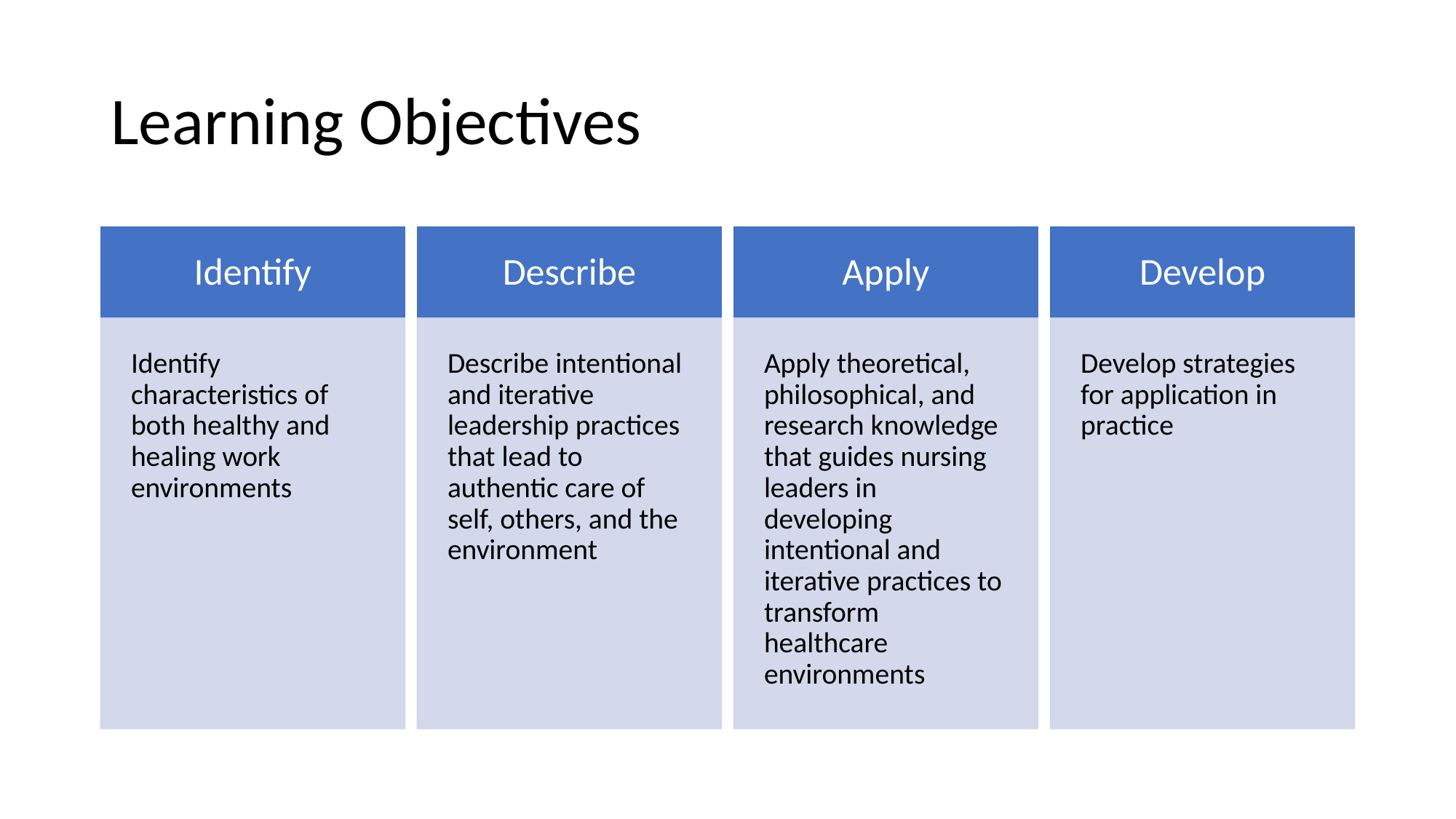

# Learning Objectives
Identify
Identify characteristics of both healthy and healing work environments
Describe
Describe intentional and iterative leadership practices that lead to authentic care of self, others, and the environment
Apply
Apply theoretical, philosophical, and research knowledge that guides nursing leaders in developing intentional and iterative practices to transform healthcare environments
Develop
Develop strategies for application in practice